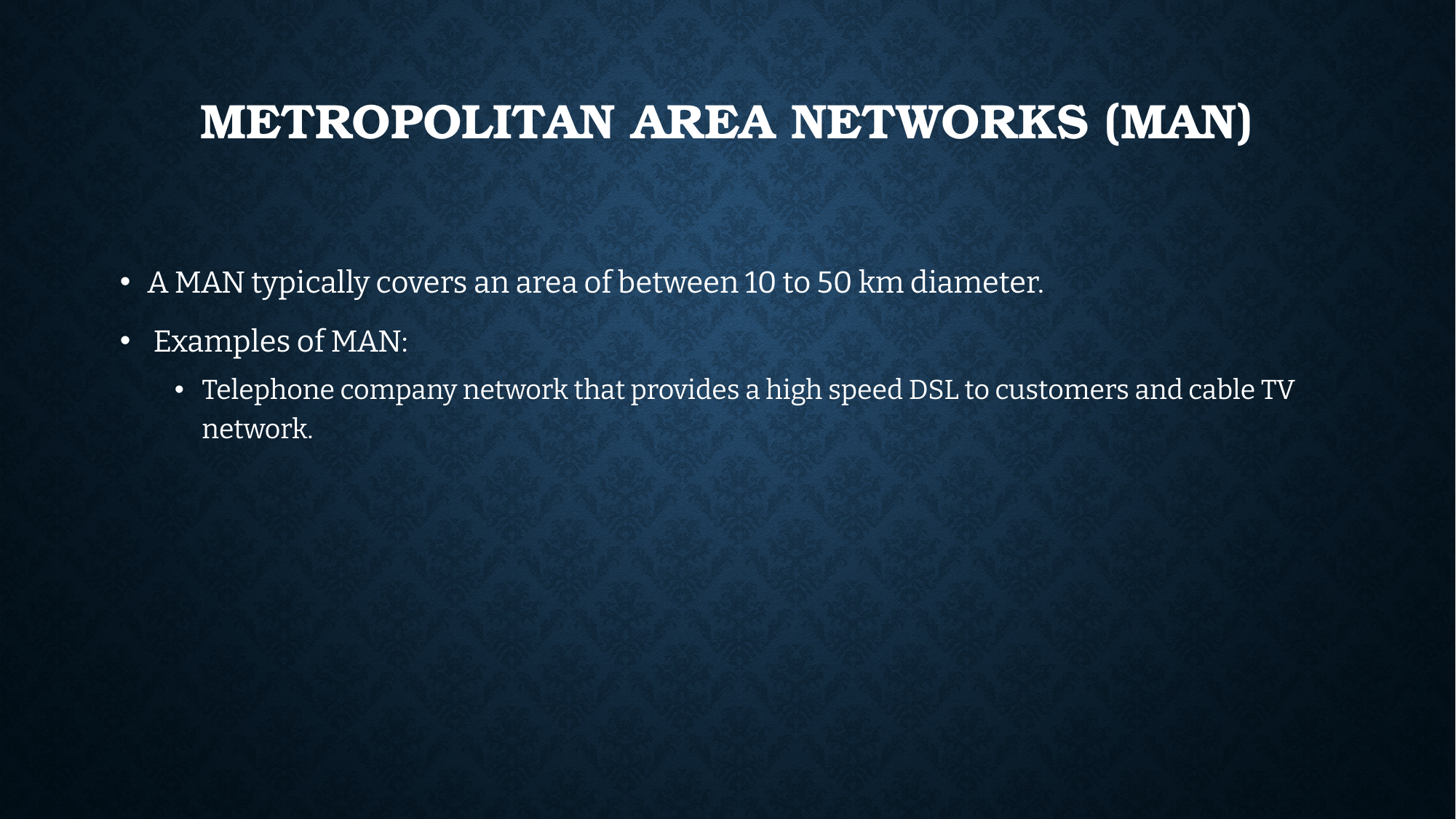

# Metropolitan Area Networks (MAN)
A MAN typically covers an area of between 10 to 50 km diameter.
 Examples of MAN:
Telephone company network that provides a high speed DSL to customers and cable TV network.